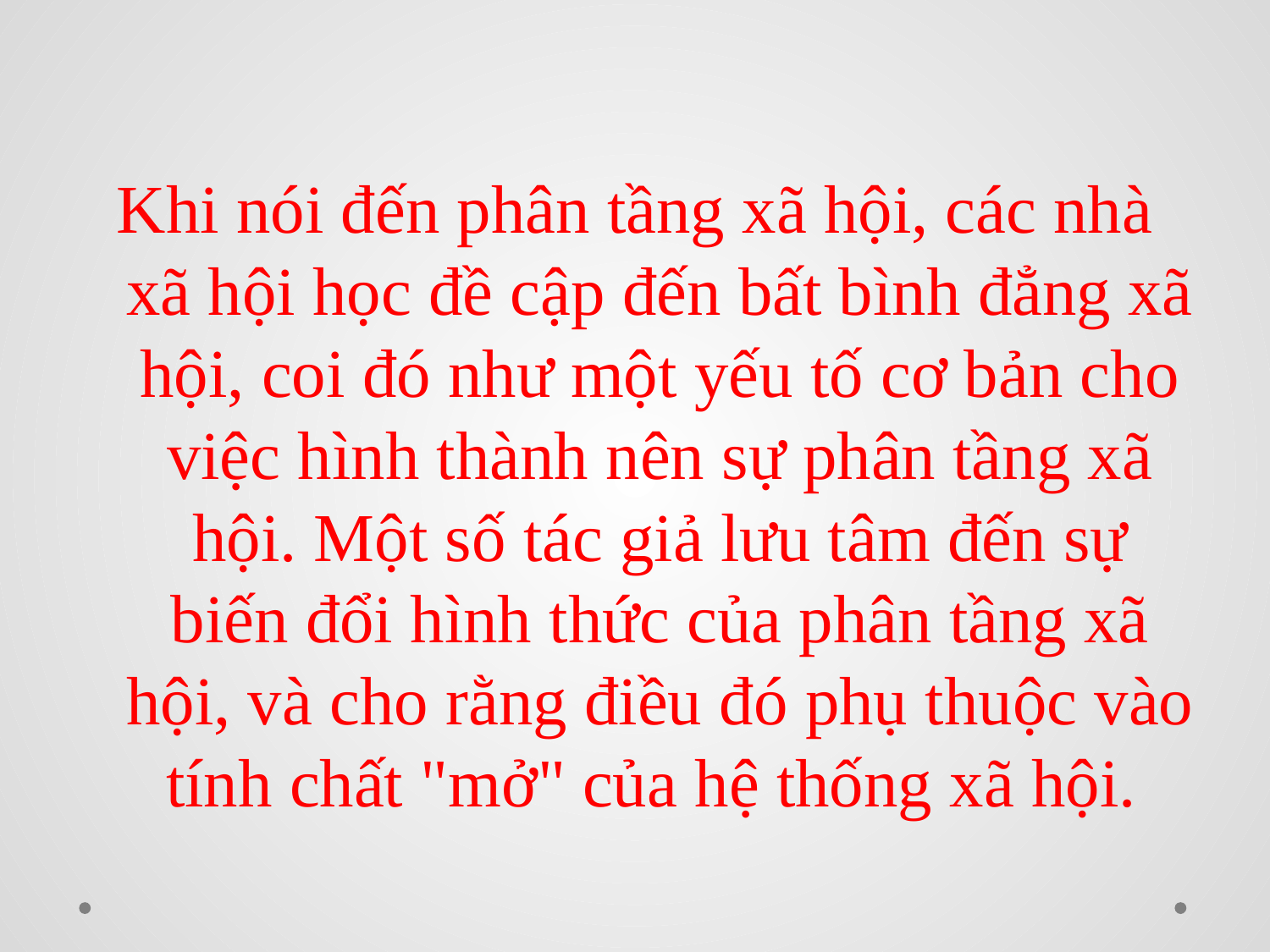

#
Khi nói đến phân tầng xã hội, các nhà xã hội học đề cập đến bất bình đẳng xã hội, coi đó như một yếu tố cơ bản cho việc hình thành nên sự phân tầng xã hội. Một số tác giả lưu tâm đến sự biến đổi hình thức của phân tầng xã hội, và cho rằng điều đó phụ thuộc vào tính chất "mở" của hệ thống xã hội.